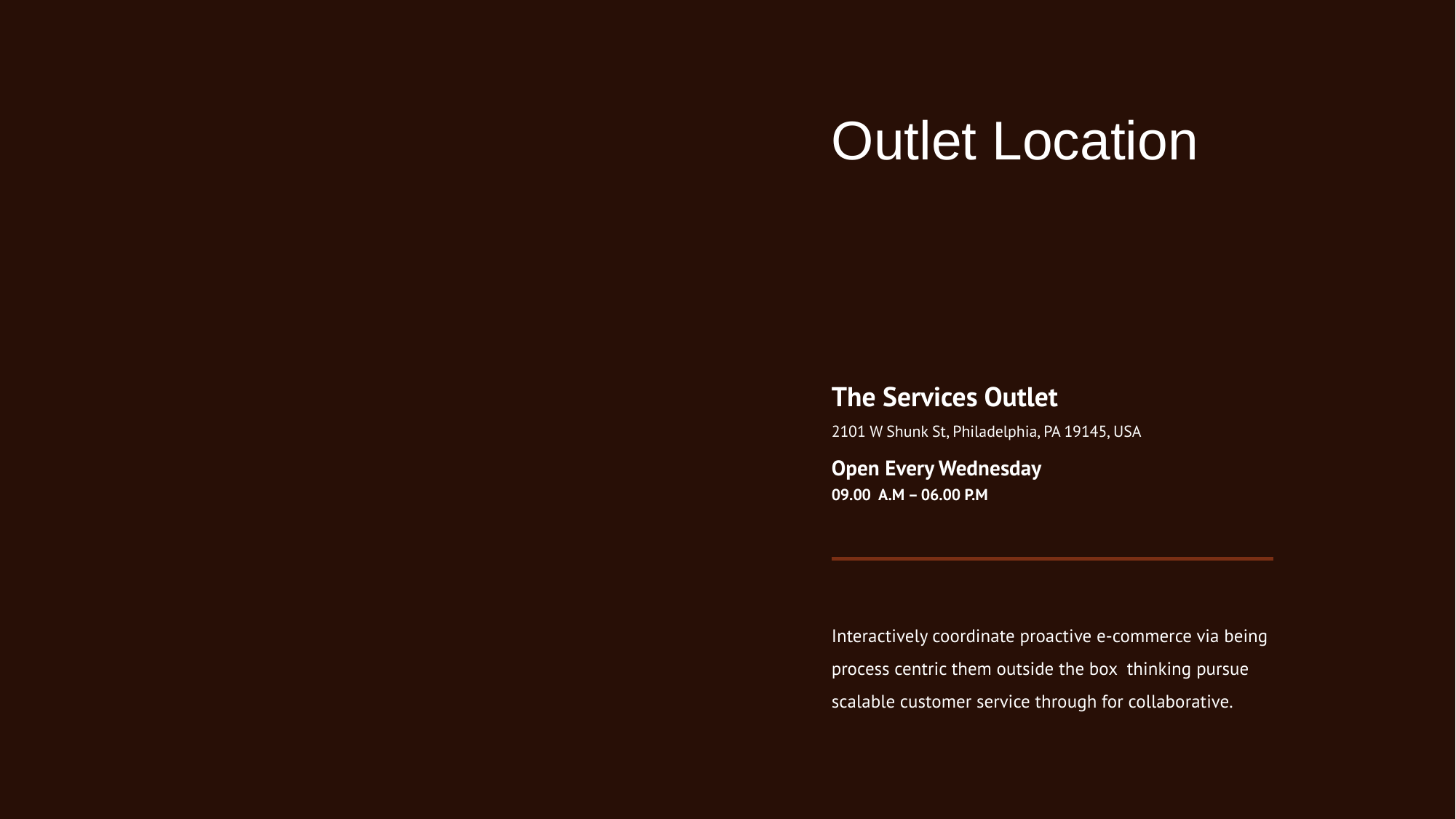

Outlet Location

The Services Outlet
2101 W Shunk St, Philadelphia, PA 19145, USA
Open Every Wednesday
09.00  A.M – 06.00 P.M
Interactively coordinate proactive e-commerce via being process centric them outside the box  thinking pursue scalable customer service through for collaborative.